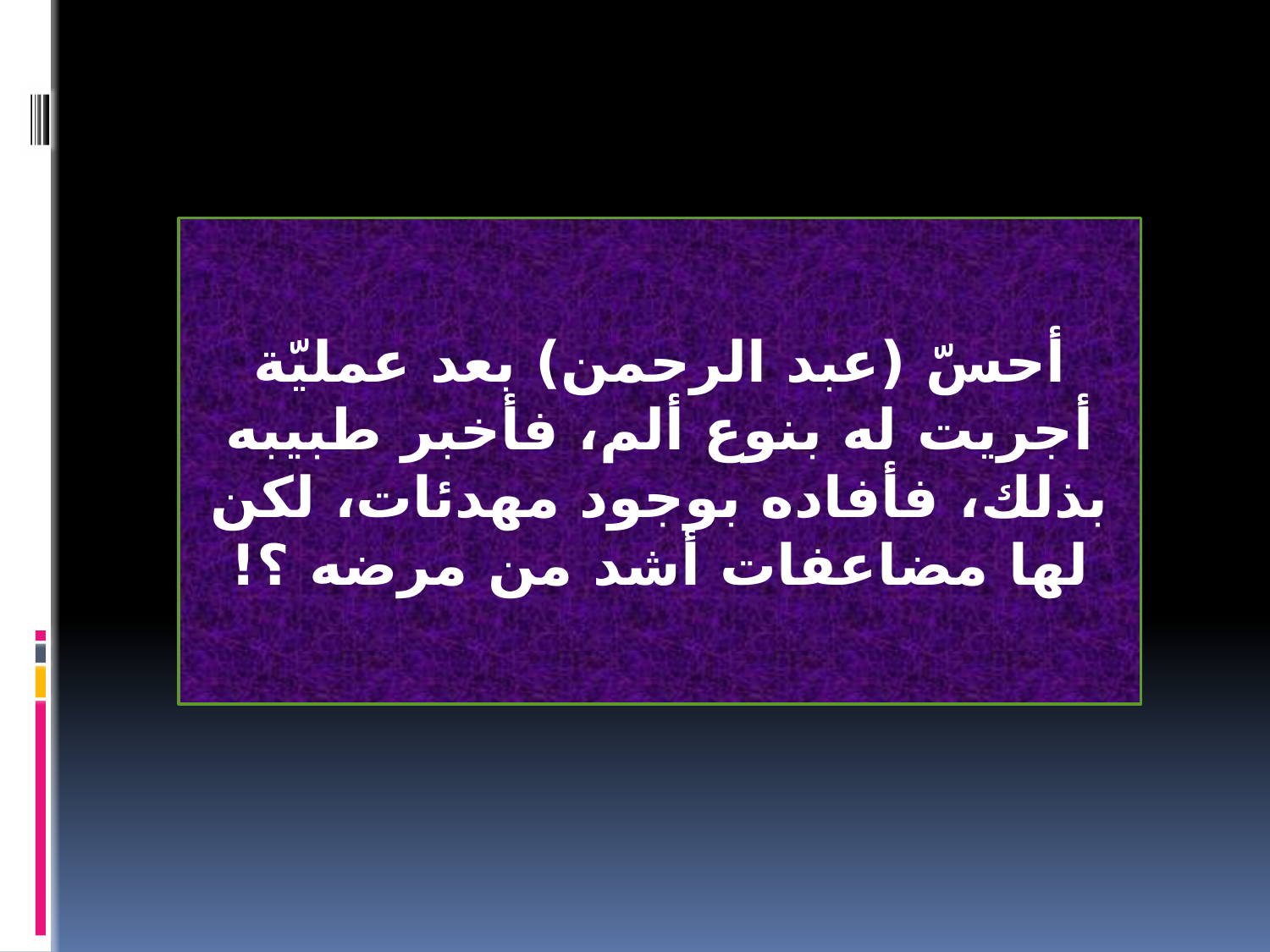

أحسّ (عبد الرحمن) بعد عمليّة أجريت له بنوع ألم، فأخبر طبيبه بذلك، فأفاده بوجود مهدئات، لكن لها مضاعفات أشد من مرضه ؟!